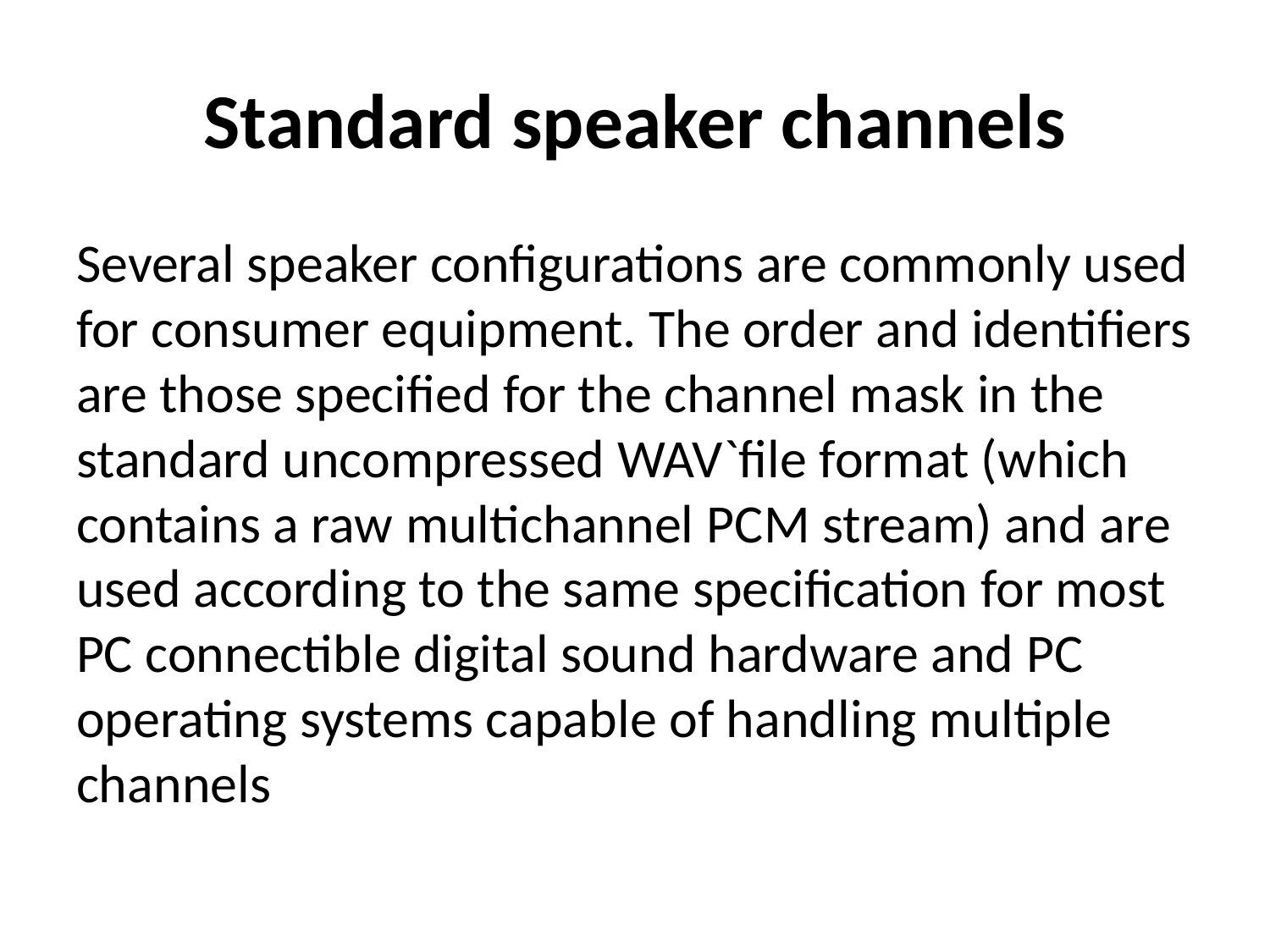

# Standard speaker channels
Several speaker configurations are commonly used for consumer equipment. The order and identifiers are those specified for the channel mask in the standard uncompressed WAV`file format (which contains a raw multichannel PCM stream) and are used according to the same specification for most PC connectible digital sound hardware and PC operating systems capable of handling multiple channels